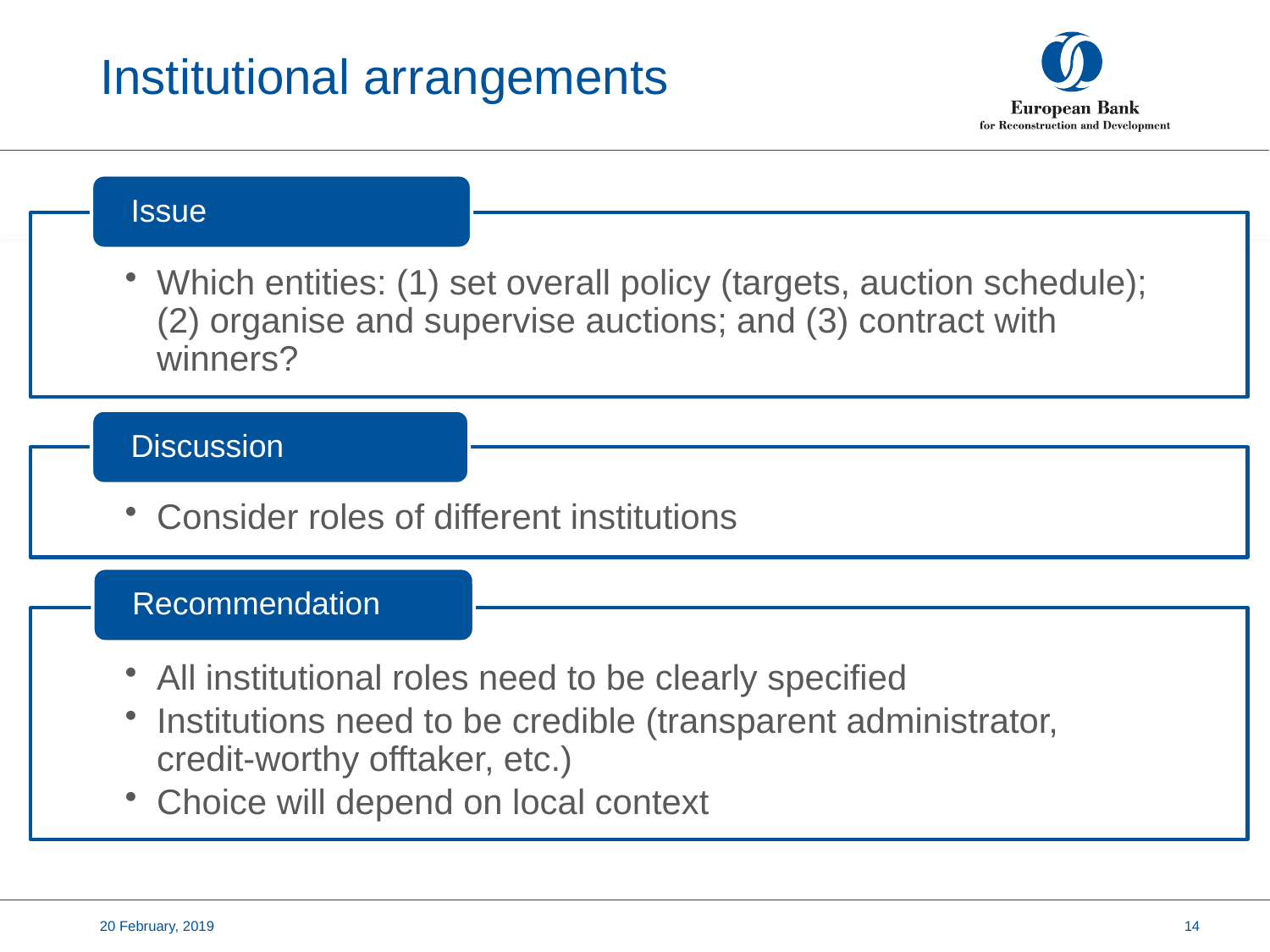

# Institutional arrangements
Which entities: (1) set overall policy (targets, auction schedule); (2) organise and supervise auctions; and (3) contract with winners?
Issue
Consider roles of different institutions
Discussion
All institutional roles need to be clearly specified
Institutions need to be credible (transparent administrator, credit-worthy offtaker, etc.)
Choice will depend on local context
Recommendation
20 February, 2019
14